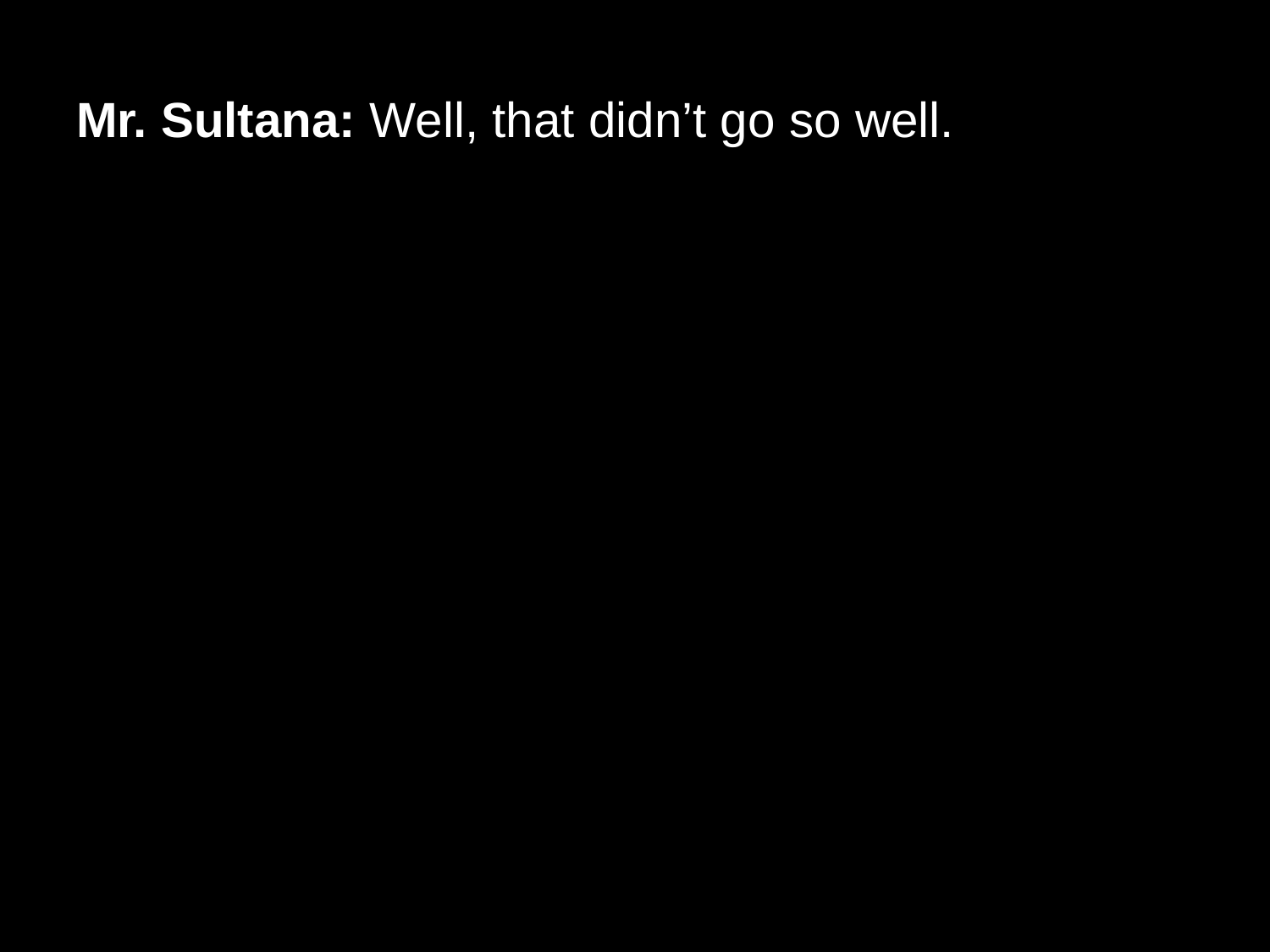

# Mr. Sultana: Well, that didn’t go so well.